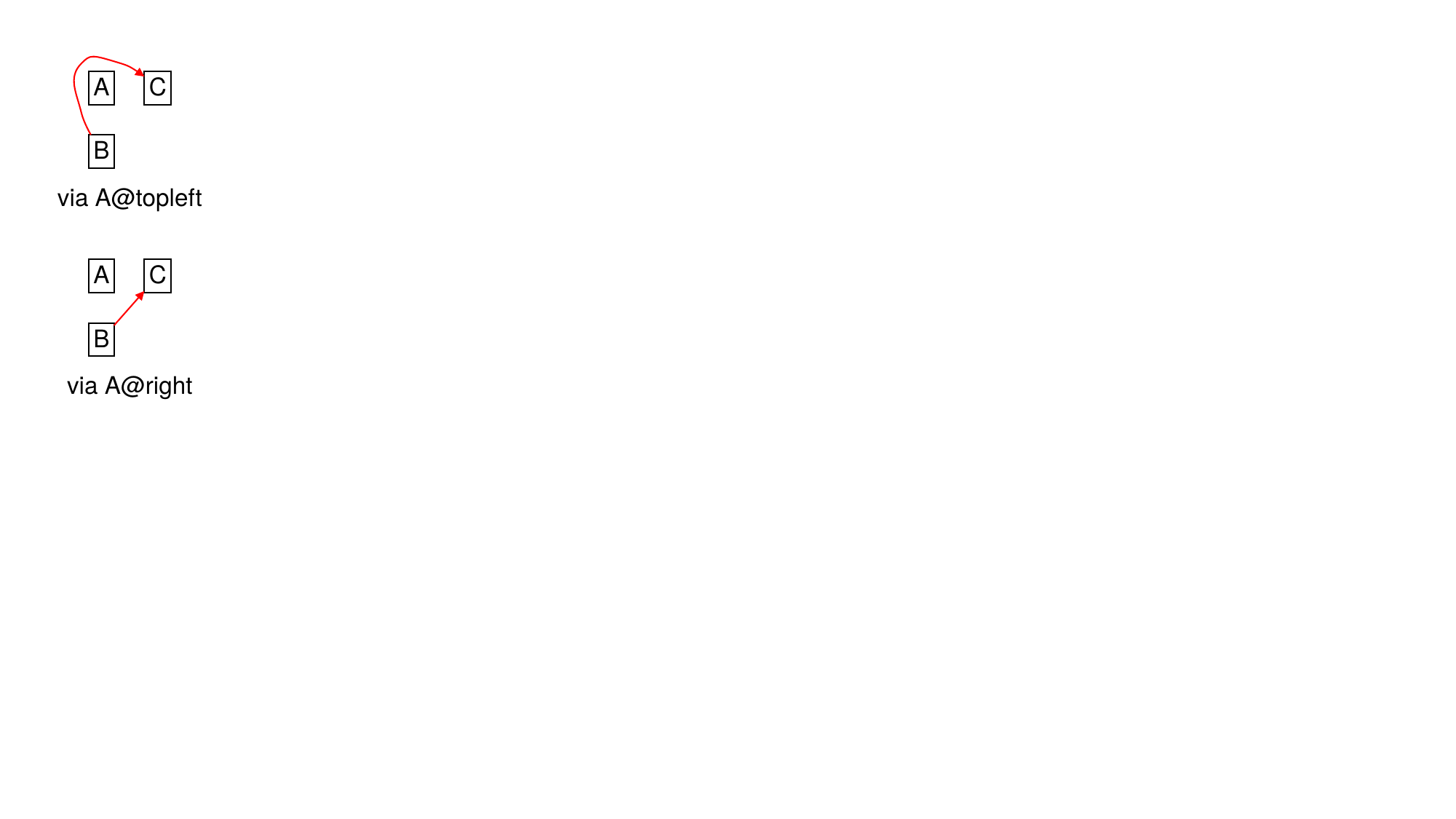

A
C
B
via A@topleft
A
C
B
via A@right